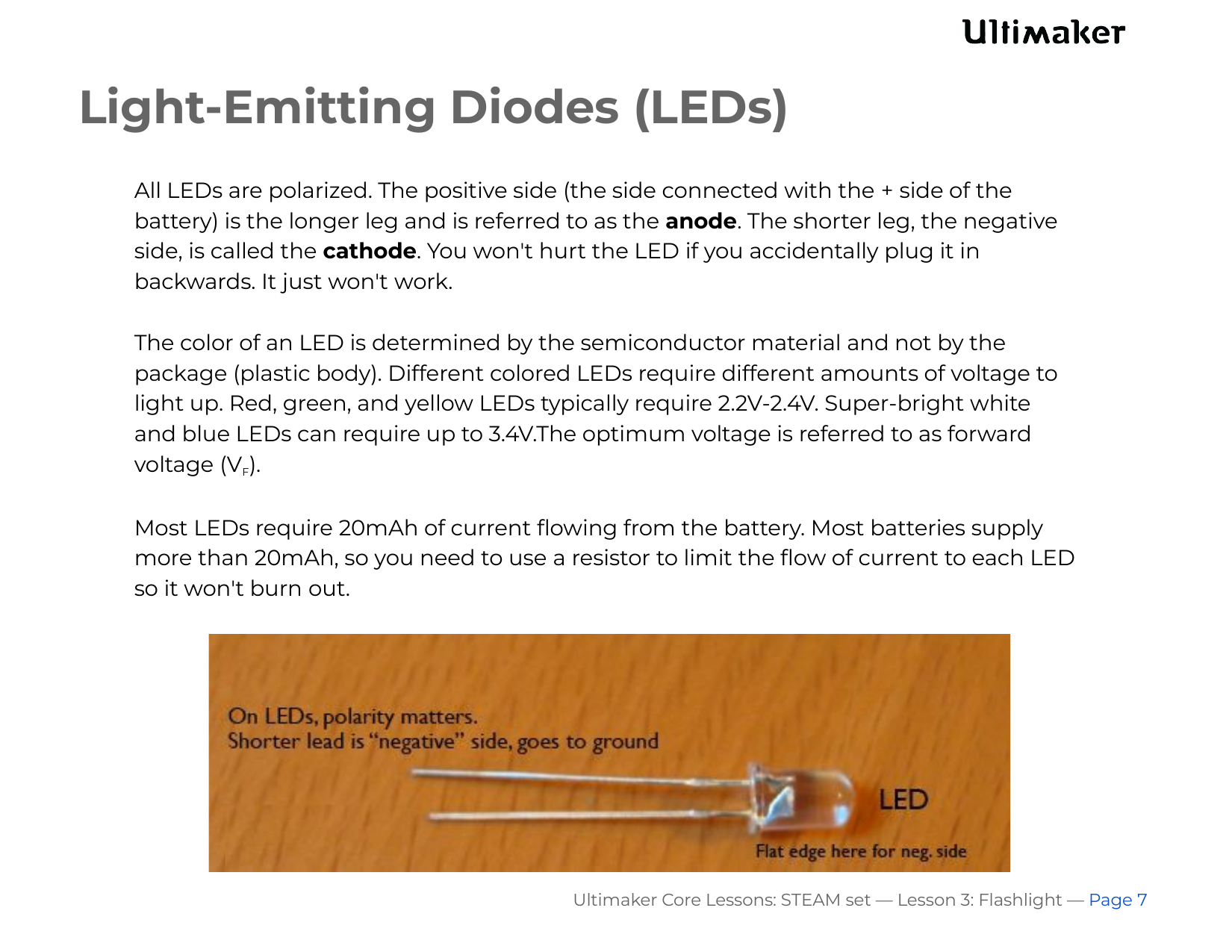

# Light-Emitting Diodes (LEDs)
All LEDs are polarized. The positive side (the side connected with the + side of the  battery) is the longer leg and is referred to as the anode. The shorter leg, the negative  side, is called the cathode. You won't hurt the LED if you accidentally plug it in  backwards. It just won't work.

The color of an LED is determined by the semiconductor material and not by the  package (plastic body). Different colored LEDs require different amounts of voltage to  light up. Red, green, and yellow LEDs typically require 2.2V-2.4V. Super-bright white  and blue LEDs can require up to 3.4V.The optimum voltage is referred to as forward  voltage (VF).

Most LEDs require 20mAh of current flowing from the battery. Most batteries supply  more than 20mAh, so you need to use a resistor to limit the flow of current to each LED  so it won't burn out.

Ultimaker Core Lessons: STEAM set — Lesson 3: Flashlight — Page 7